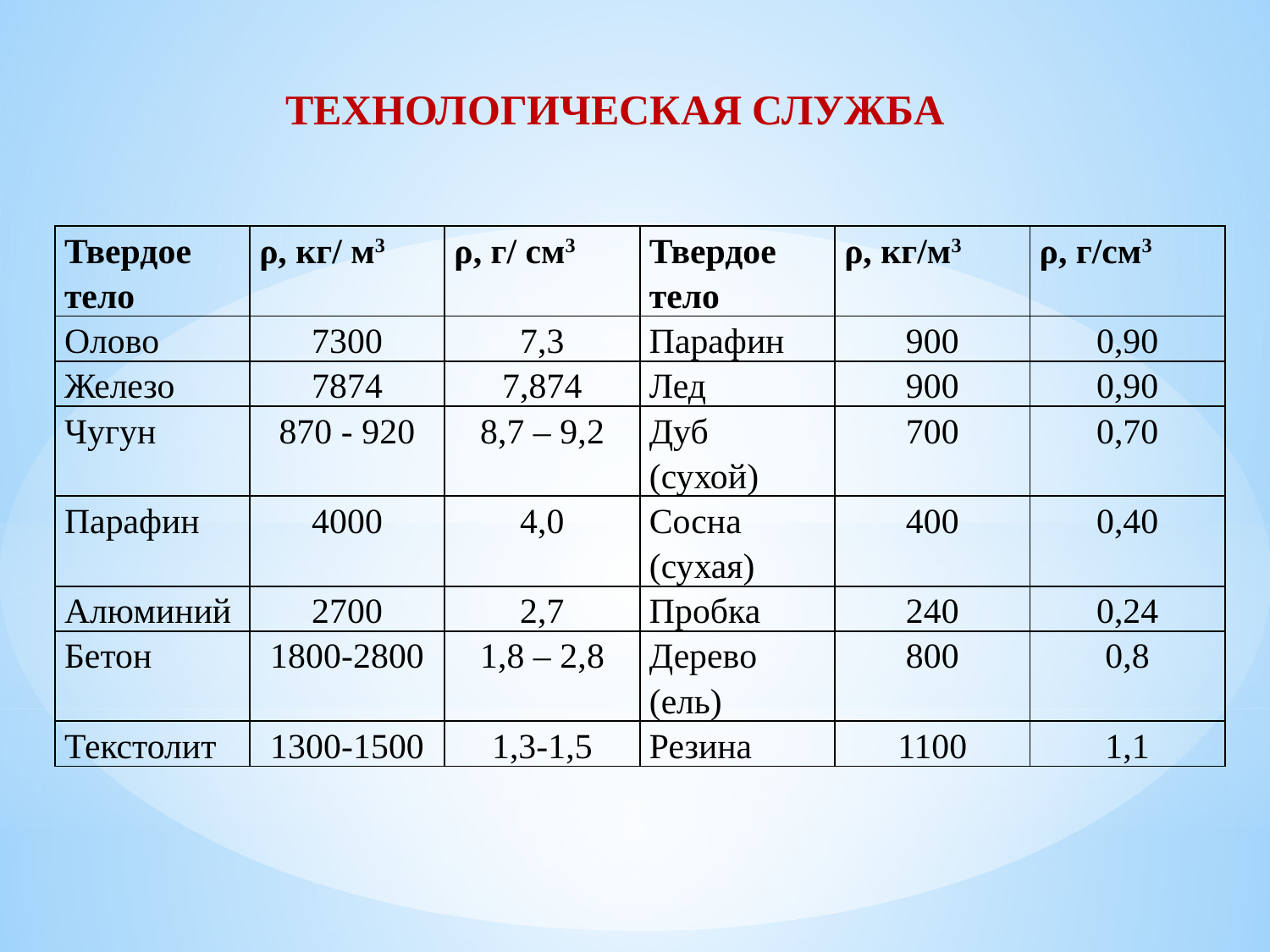

ТЕХНОЛОГИЧЕСКАЯ СЛУЖБА
| Твердое тело | ρ, кг/ м3 | ρ, г/ см3 | Твердое тело | ρ, кг/м3 | ρ, г/см3 |
| --- | --- | --- | --- | --- | --- |
| Олово | 7300 | 7,3 | Парафин | 900 | 0,90 |
| Железо | 7874 | 7,874 | Лед | 900 | 0,90 |
| Чугун | 870 - 920 | 8,7 – 9,2 | Дуб (сухой) | 700 | 0,70 |
| Парафин | 4000 | 4,0 | Сосна (сухая) | 400 | 0,40 |
| Алюминий | 2700 | 2,7 | Пробка | 240 | 0,24 |
| Бетон | 1800-2800 | 1,8 – 2,8 | Дерево (ель) | 800 | 0,8 |
| Текстолит | 1300-1500 | 1,3-1,5 | Резина | 1100 | 1,1 |